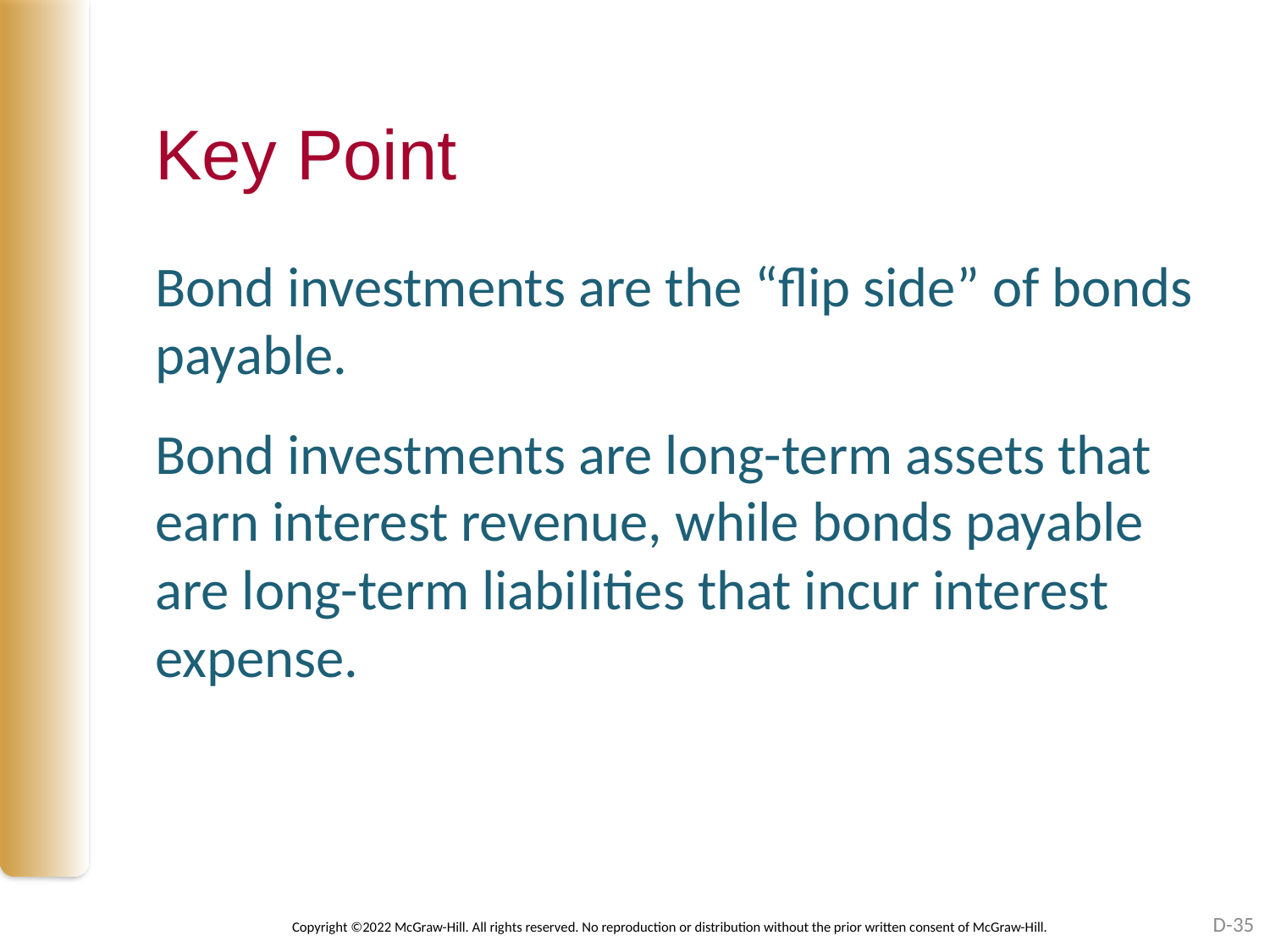

# Key Point
Bond investments are the “flip side” of bonds payable.
Bond investments are long-term assets that earn interest revenue, while bonds payable are long-term liabilities that incur interest expense.
D-35
Copyright ©2022 McGraw-Hill. All rights reserved. No reproduction or distribution without the prior written consent of McGraw-Hill.